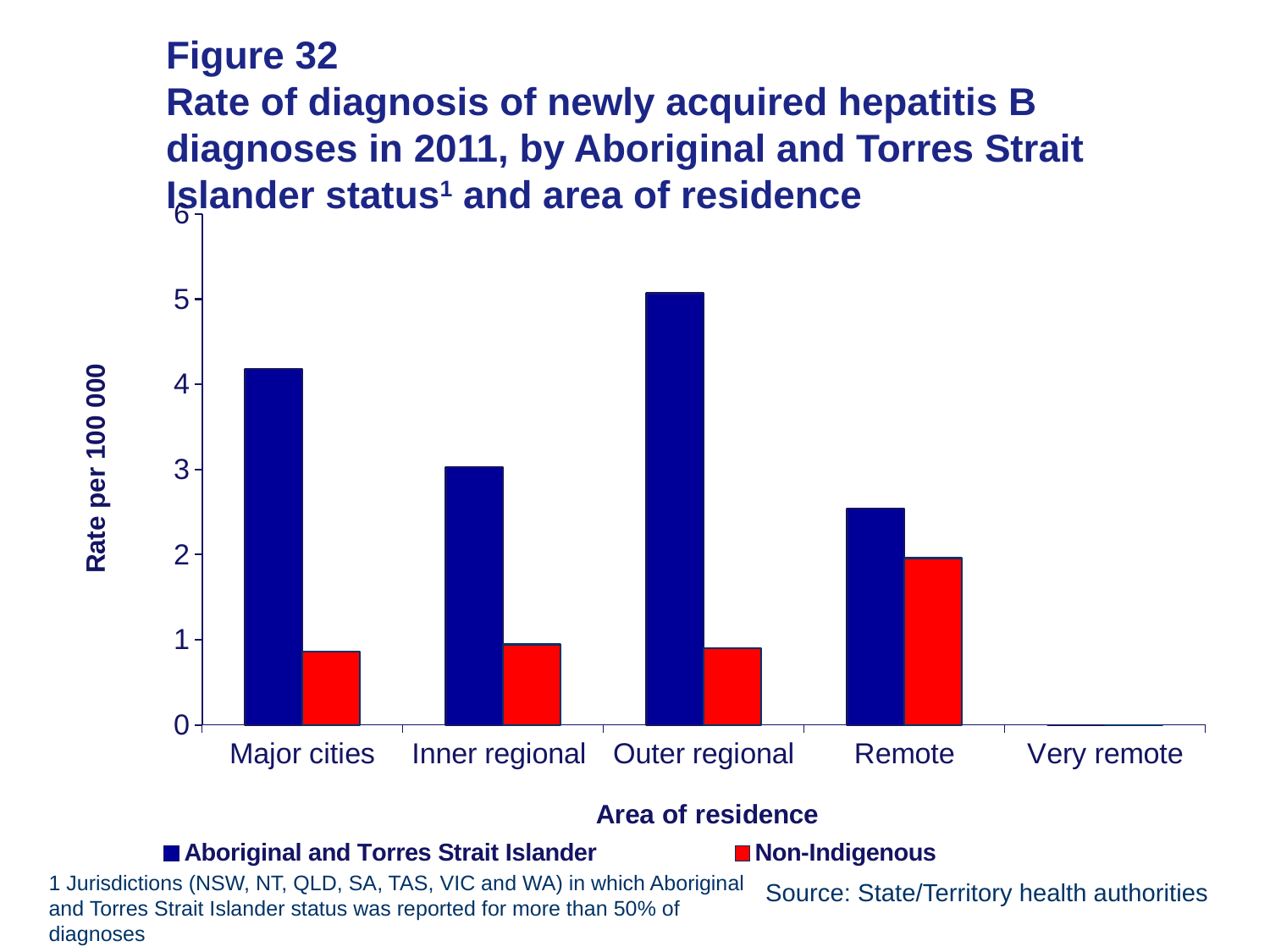

# Figure 32 Rate of diagnosis of newly acquired hepatitis B diagnoses in 2011, by Aboriginal and Torres Strait Islander status1 and area of residence

### Chart

| Category | Aboriginal and Torres Strait Islander | Non-Indigenous |
|---|---|---|
| Major cities | 4.182700351346829 | 0.8613978795280968 |
| Inner regional  | 3.027123022279632 | 0.94476460009033 |
| Outer regional | 5.068064100874748 | 0.903308706879712 |
| Remote | 2.537491435966404 | 1.9586259846992171 |
| Very remote | 0.0 | 0.0 |
1 Jurisdictions (NSW, NT, QLD, SA, TAS, VIC and WA) in which Aboriginal and Torres Strait Islander status was reported for more than 50% of diagnoses
Source: State/Territory health authorities